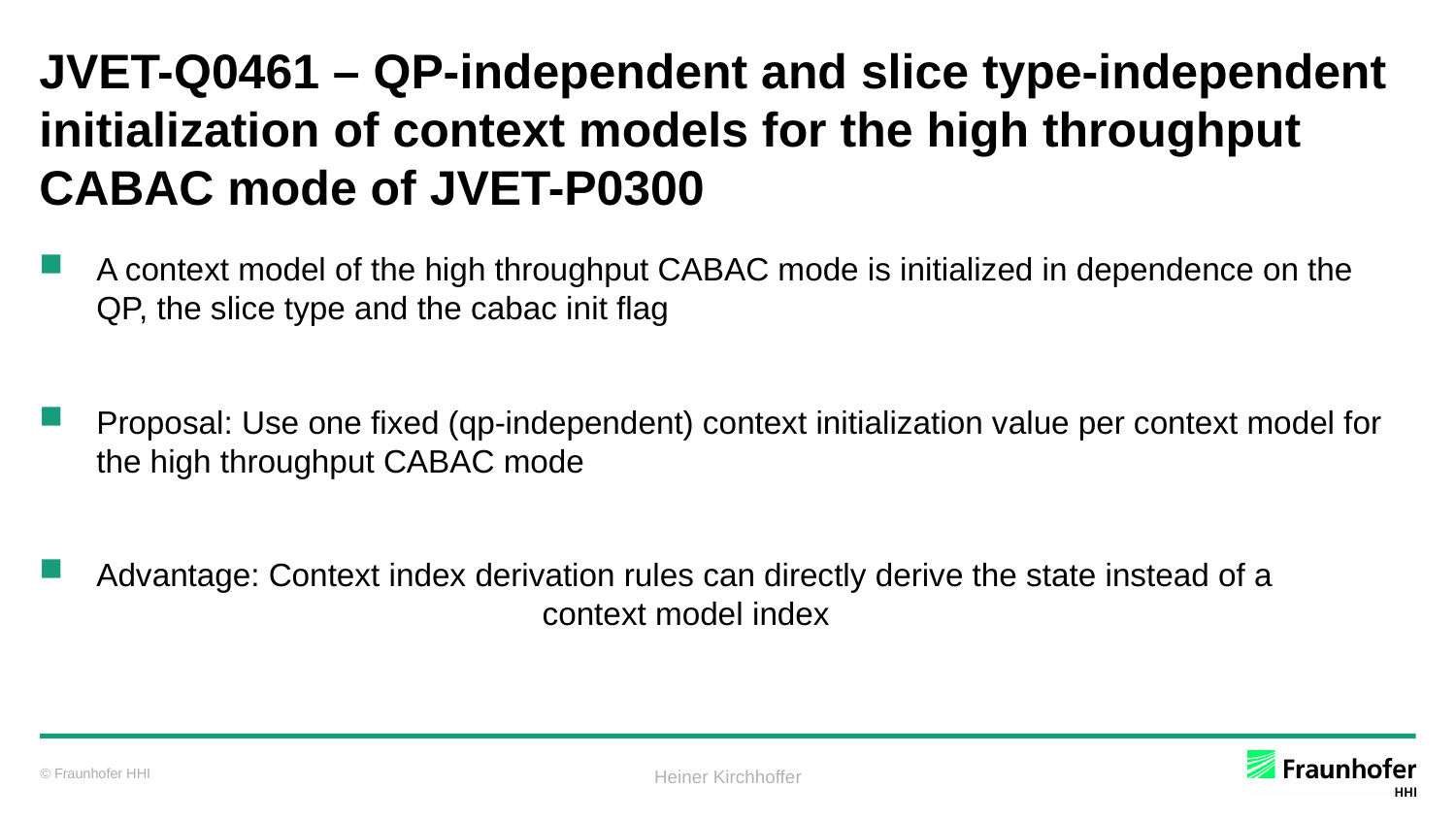

# JVET-Q0461 – QP-independent and slice type-independent initialization of context models for the high throughput CABAC mode of JVET-P0300
A context model of the high throughput CABAC mode is initialized in dependence on the QP, the slice type and the cabac init flag

Proposal: Use one fixed (qp-independent) context initialization value per context model for the high throughput CABAC mode

Advantage: Context index derivation rules can directly derive the state instead of a
			 context model index

Heiner Kirchhoffer